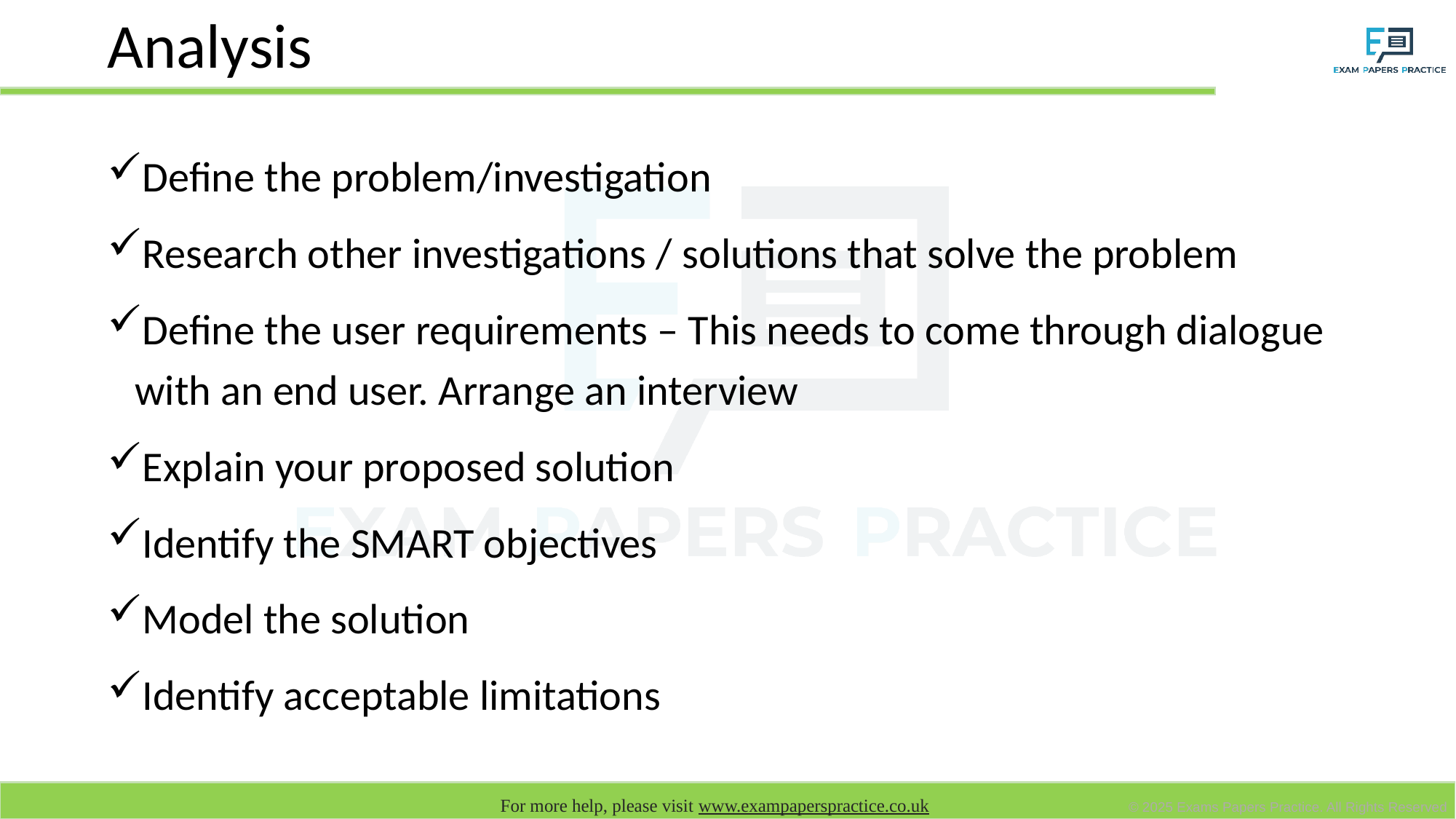

# Analysis
Define the problem/investigation
Research other investigations / solutions that solve the problem
Define the user requirements – This needs to come through dialogue with an end user. Arrange an interview
Explain your proposed solution
Identify the SMART objectives
Model the solution
Identify acceptable limitations